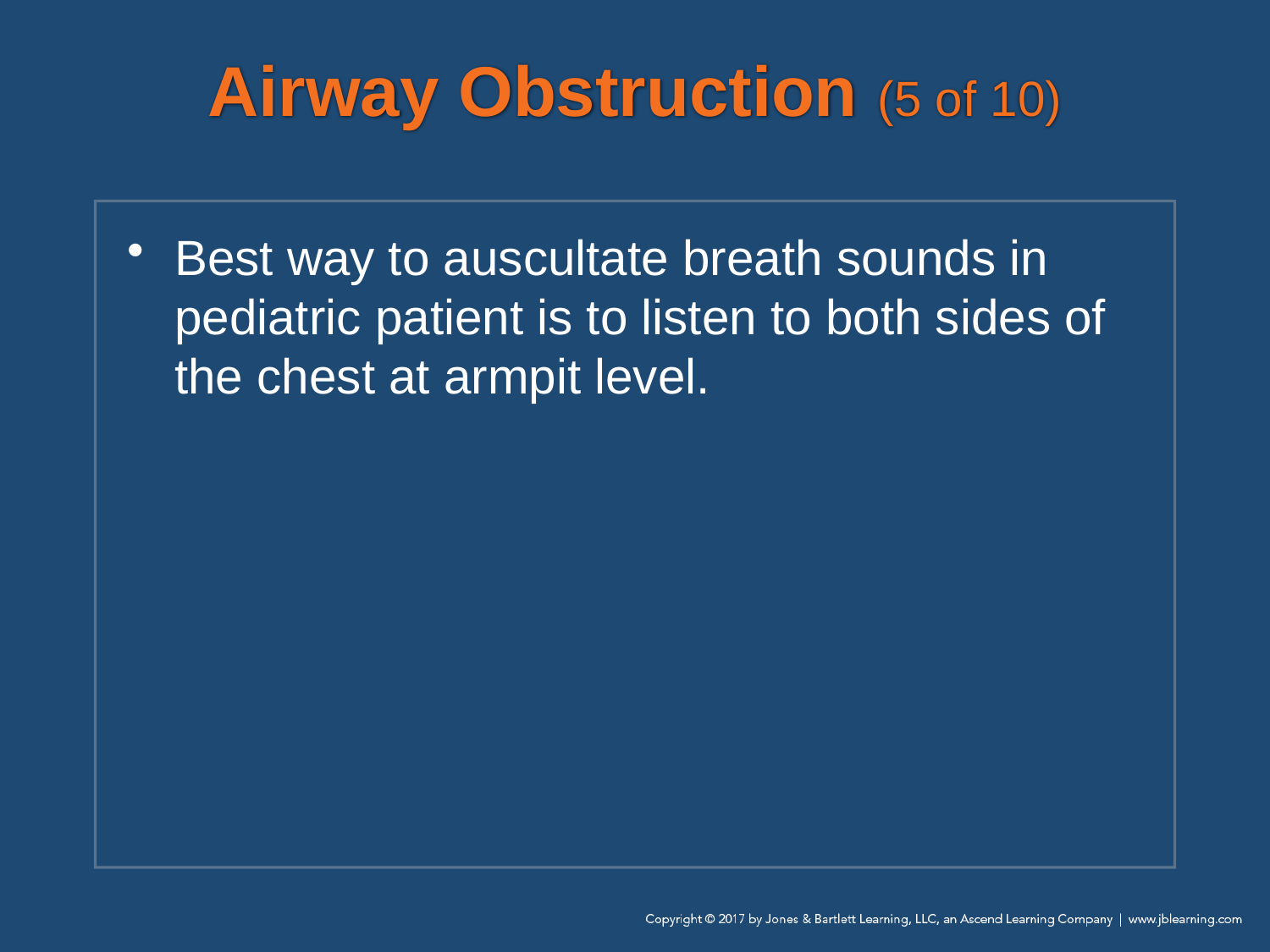

# Airway Obstruction (5 of 10)
Best way to auscultate breath sounds in pediatric patient is to listen to both sides of the chest at armpit level.